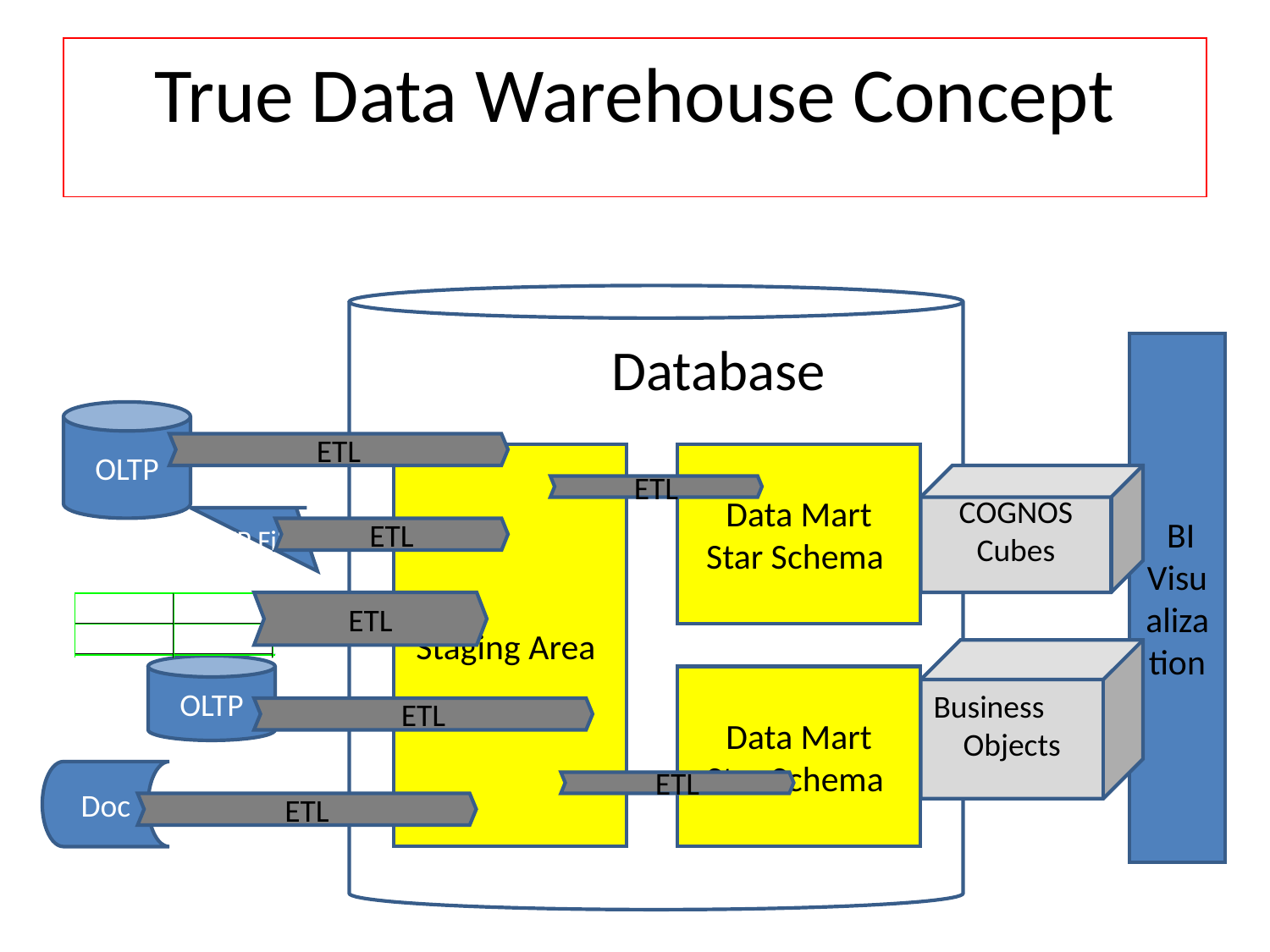

True Data Warehouse Concept

Database
 BI Visualization
OLTP
ETL
Staging Area
Data Mart
Star Schema
COGNOS
Cubes

ETL
FTP File
ETL

ETL
Business
Objects

OLTP
Data Mart
Star Schema
ETL
Doc
ETL
ETL